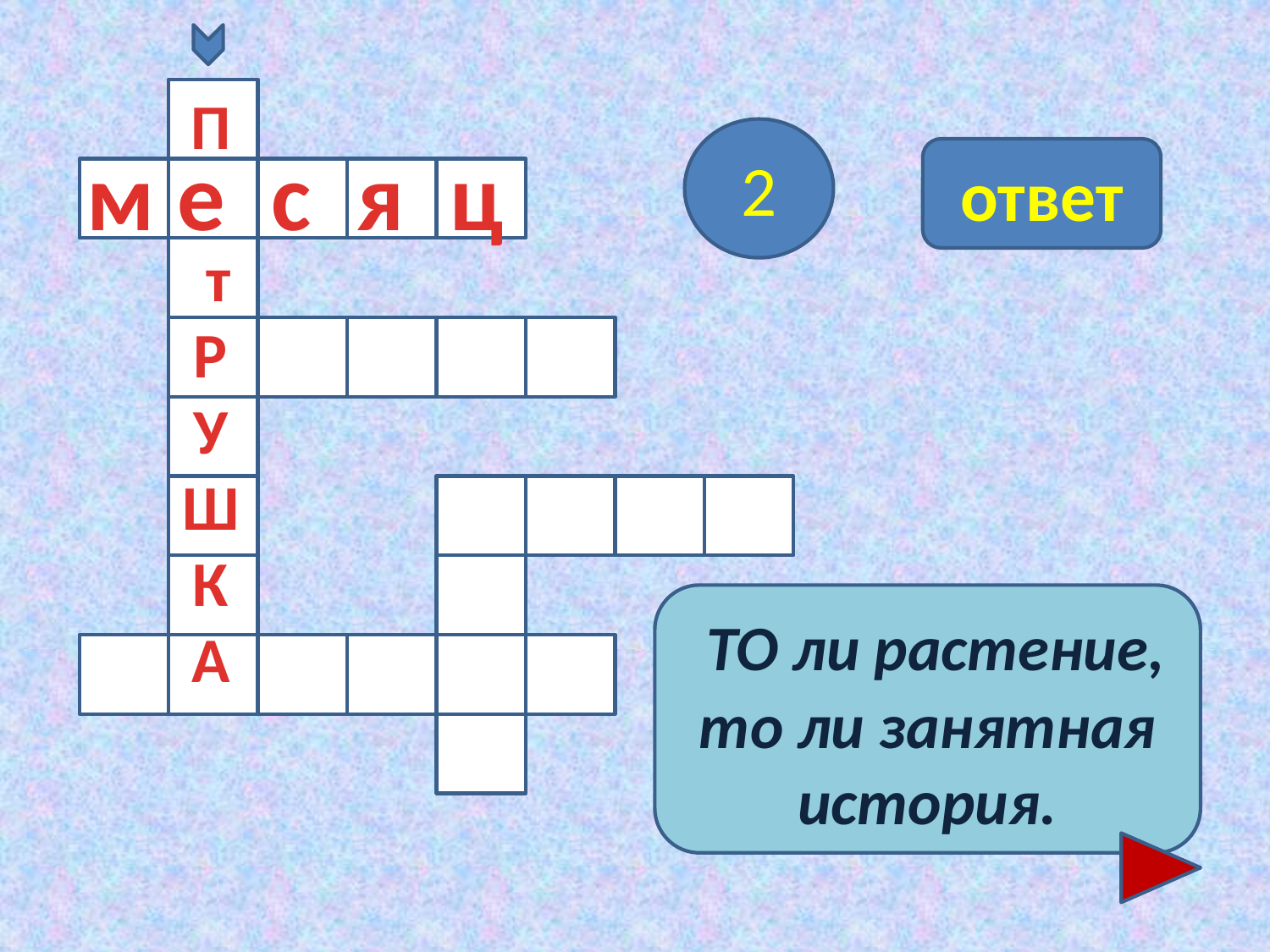

П

 т
Р
У
Ш
К
А
2
  м е  с  я  ц
ответ
 ТО ли растение, то ли занятная история.